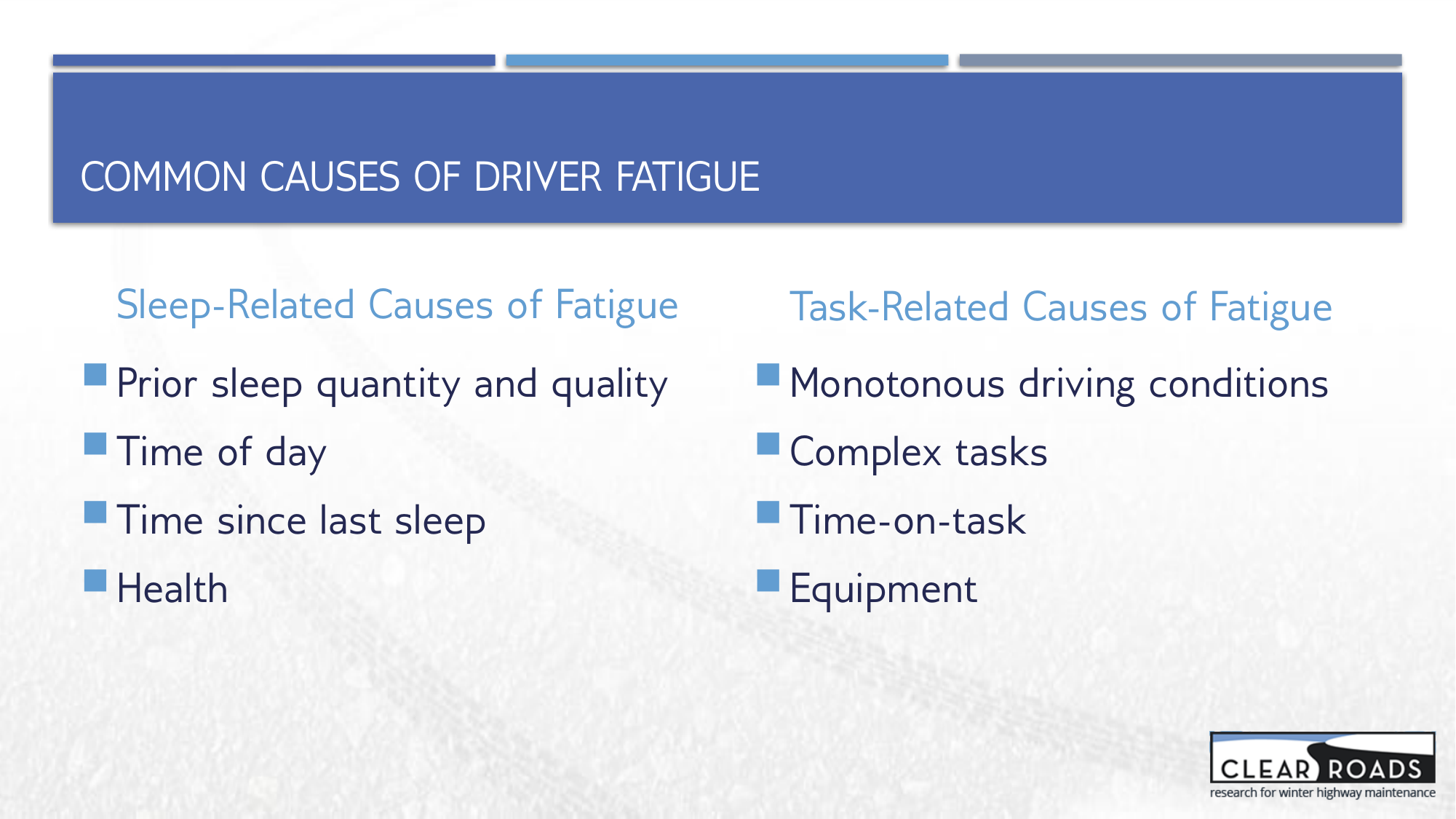

# Common causes of driver fatigue
Sleep-Related Causes of Fatigue
Task-Related Causes of Fatigue
Prior sleep quantity and quality
Time of day
Time since last sleep
Health
Monotonous driving conditions
Complex tasks
Time-on-task
Equipment